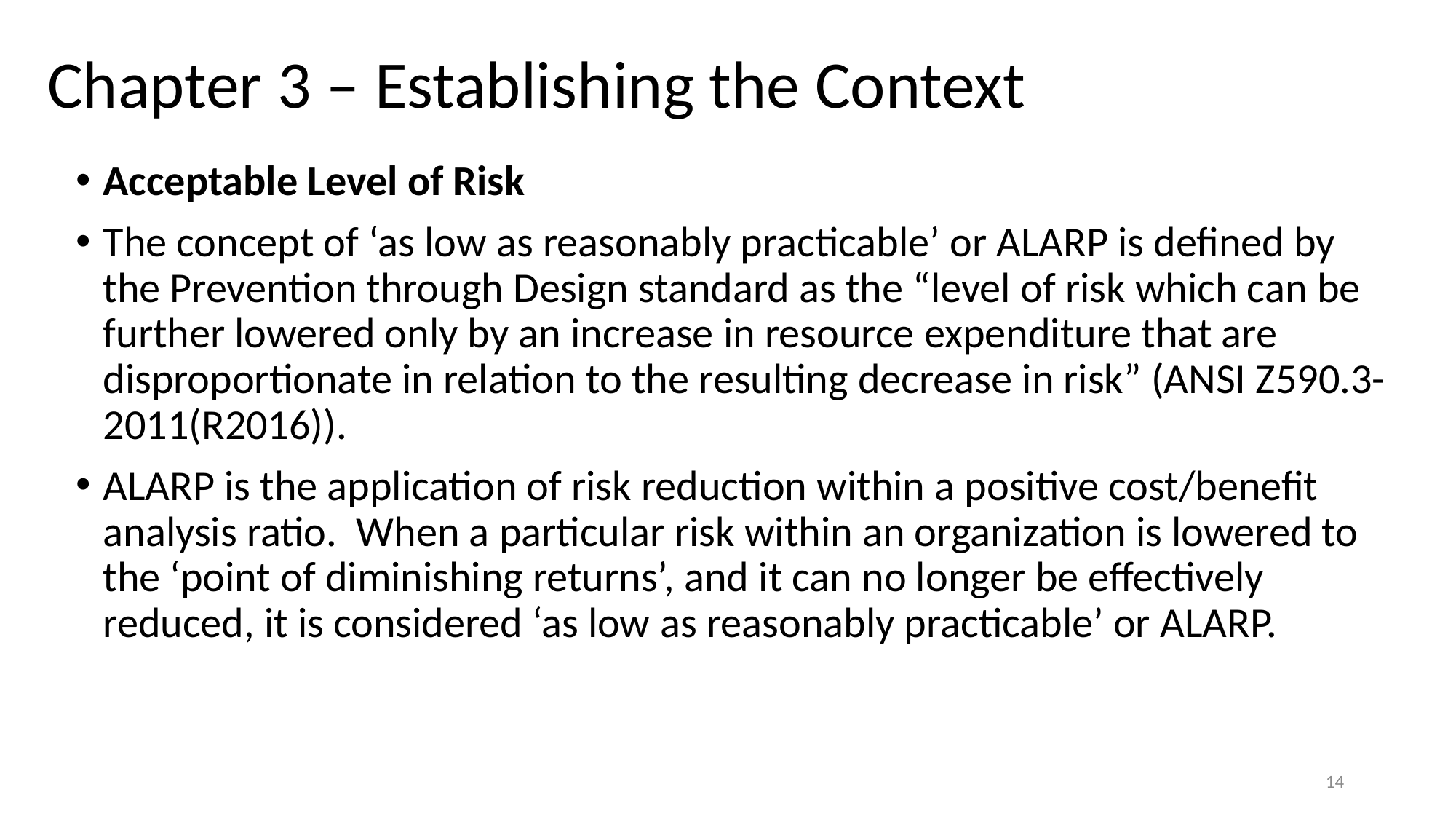

# Chapter 3 – Establishing the Context
Acceptable Level of Risk
The concept of ‘as low as reasonably practicable’ or ALARP is defined by the Prevention through Design standard as the “level of risk which can be further lowered only by an increase in resource expenditure that are disproportionate in relation to the resulting decrease in risk” (ANSI Z590.3-2011(R2016)).
ALARP is the application of risk reduction within a positive cost/benefit analysis ratio.  When a particular risk within an organization is lowered to the ‘point of diminishing returns’, and it can no longer be effectively reduced, it is considered ‘as low as reasonably practicable’ or ALARP.
14